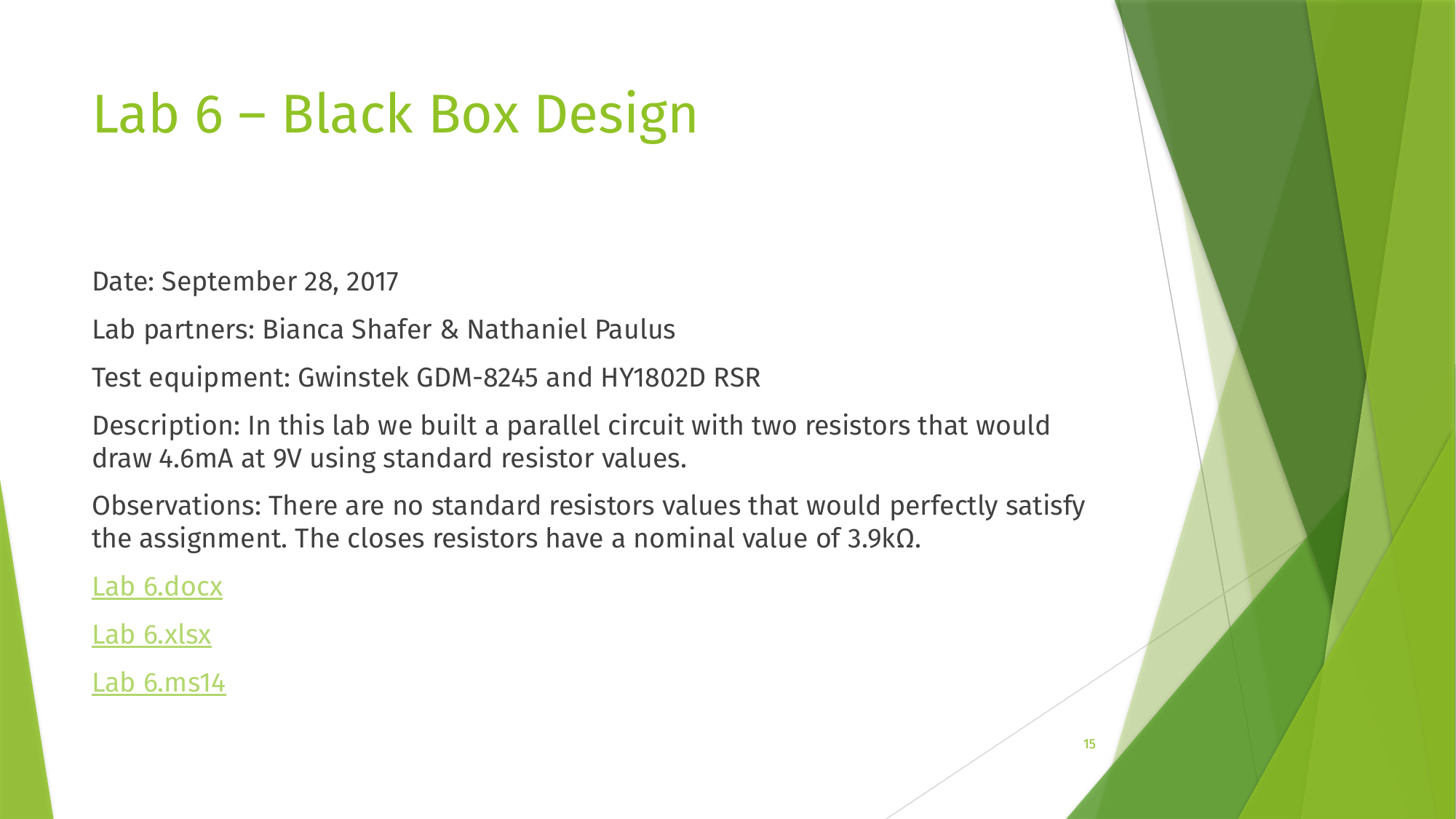

# Lab 6 – Black Box Design
Date: September 28, 2017
Lab partners: Bianca Shafer & Nathaniel Paulus
Test equipment: Gwinstek GDM-8245 and HY1802D RSR
Description: In this lab we built a parallel circuit with two resistors that would draw 4.6mA at 9V using standard resistor values.
Observations: There are no standard resistors values that would perfectly satisfy the assignment. The closes resistors have a nominal value of 3.9kΩ.
Lab 6.docx
Lab 6.xlsx
Lab 6.ms14

15